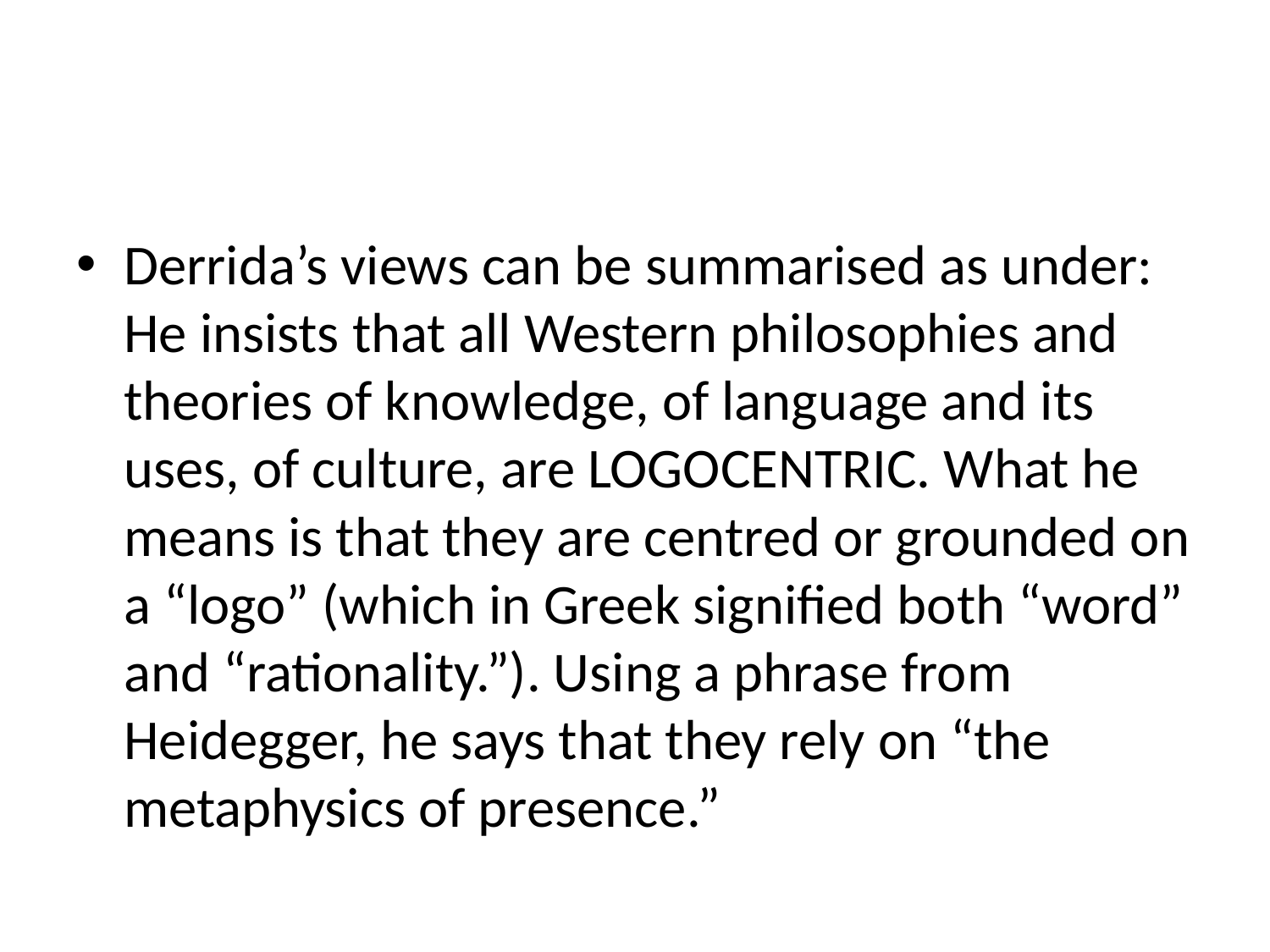

#
Derrida’s views can be summarised as under:
He insists that all Western philosophies and theories of knowledge, of language and its uses, of culture, are LOGOCENTRIC. What he means is that they are centred or grounded on a “logo” (which in Greek signified both “word” and “rationality.”). Using a phrase from Heidegger, he says that they rely on “the metaphysics of presence.”